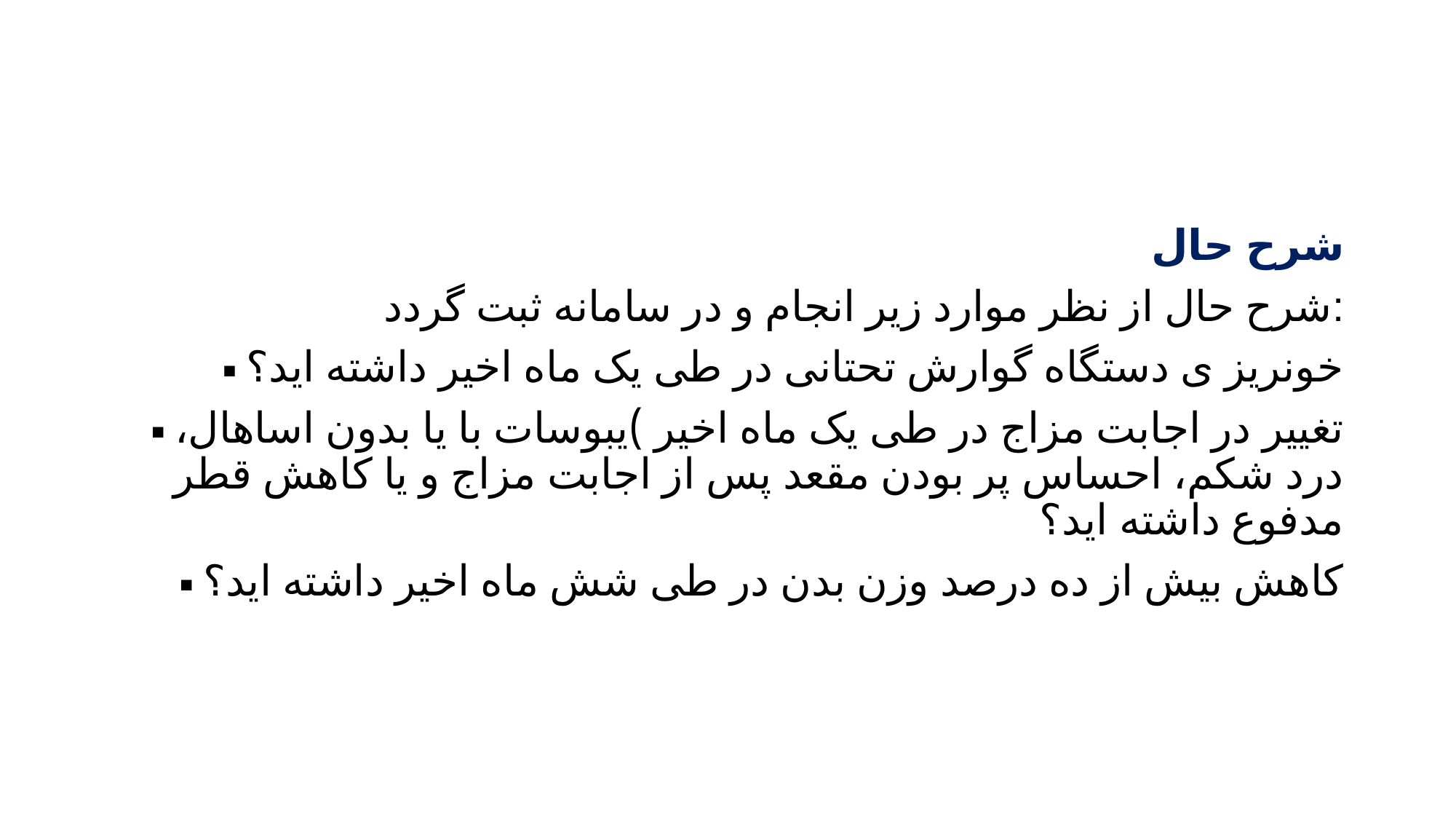

#
شرح حال
شرح حال از نظر موارد زیر انجام و در سامانه ثبت گردد:
▪ خونریز ی دستگاه گوارش تحتانی در طی یک ماه اخیر داشته اید؟
▪ تغییر در اجابت مزاج در طی یک ماه اخیر )یبوسات با یا بدون اساهال، درد شکم، احساس پر بودن مقعد پس از اجابت مزاج و یا کاهش قطر مدفوع داشته اید؟
▪ کاهش بیش از ده درصد وزن بدن در طی شش ماه اخیر داشته اید؟